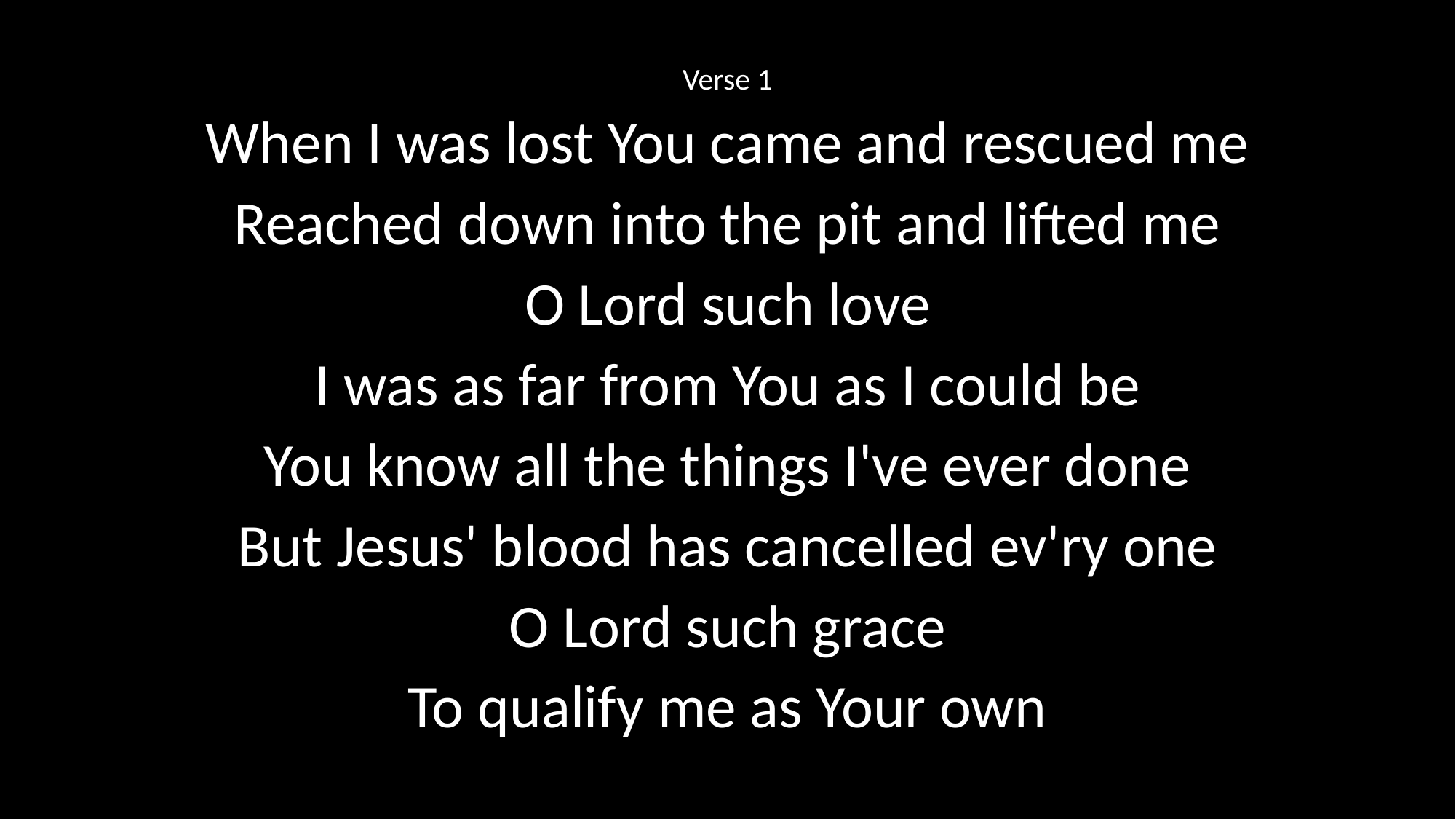

Verse 1
When I was lost You came and rescued me
Reached down into the pit and lifted me
O Lord such love
I was as far from You as I could be
You know all the things I've ever done
But Jesus' blood has cancelled ev'ry one
O Lord such grace
To qualify me as Your own